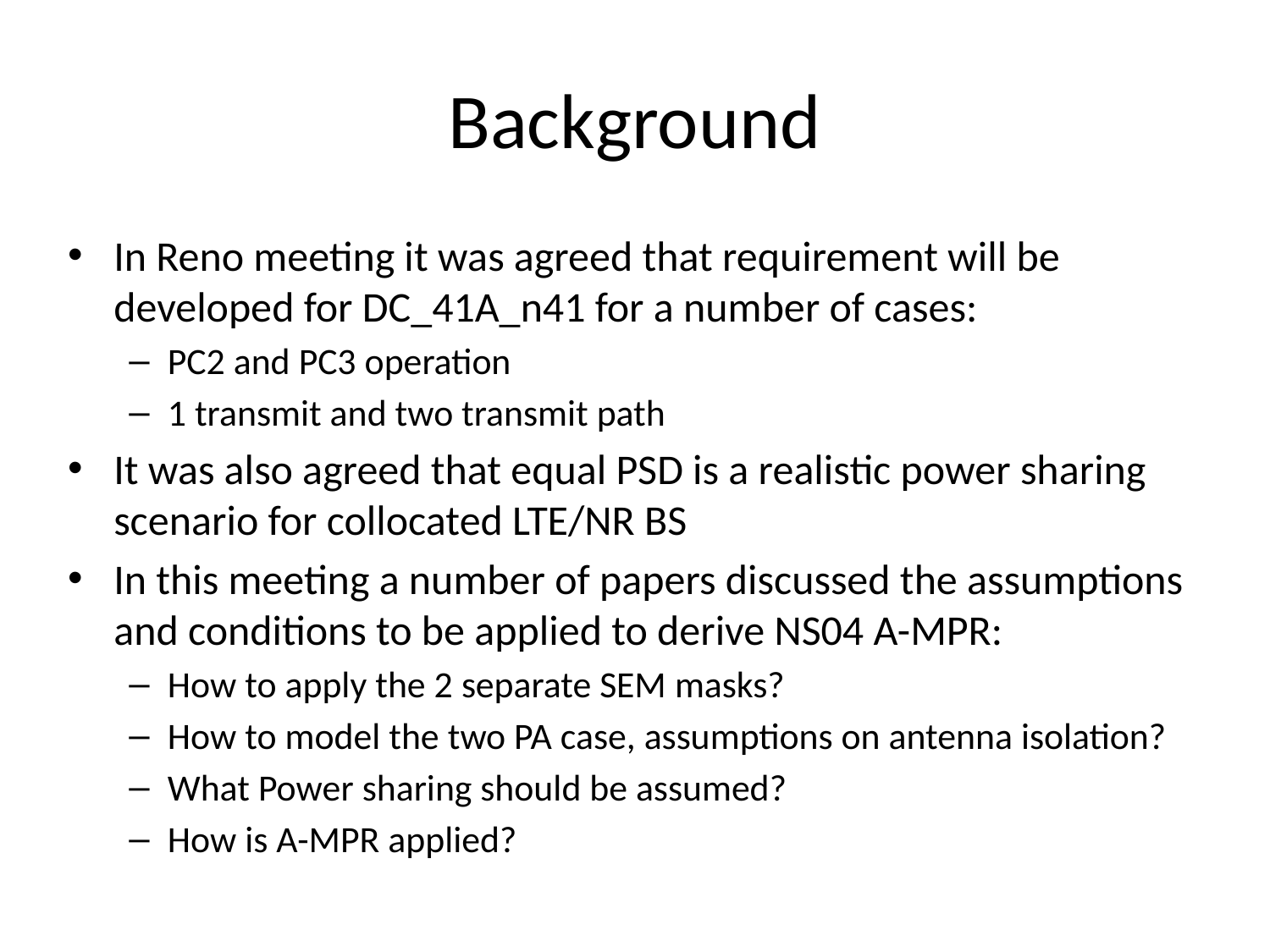

# Background
In Reno meeting it was agreed that requirement will be developed for DC_41A_n41 for a number of cases:
PC2 and PC3 operation
1 transmit and two transmit path
It was also agreed that equal PSD is a realistic power sharing scenario for collocated LTE/NR BS
In this meeting a number of papers discussed the assumptions and conditions to be applied to derive NS04 A-MPR:
How to apply the 2 separate SEM masks?
How to model the two PA case, assumptions on antenna isolation?
What Power sharing should be assumed?
How is A-MPR applied?